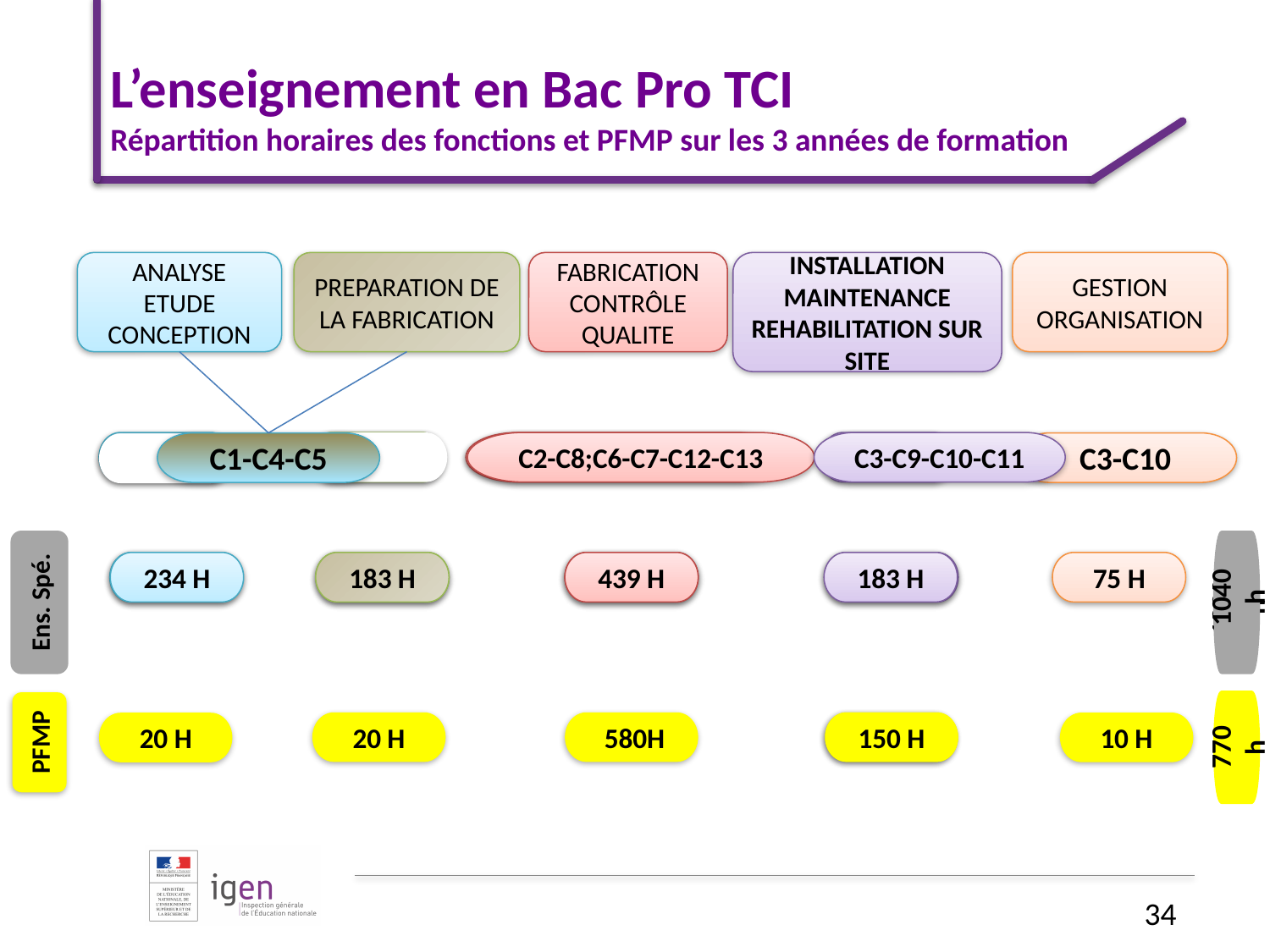

# L’enseignement en Bac Pro TCI Répartition horaires des fonctions et PFMP sur les 3 années de formation
ANALYSE ETUDE CONCEPTION
PREPARATION DE LA FABRICATION
FABRICATION CONTRÔLE QUALITE
INSTALLATION MAINTENANCE REHABILITATION SUR SITE
GESTION ORGANISATION
C1- C2
C4 - C5
C6 - C11 - C12;C7-C8
C3-C9-C10-C11
C9

C1-C4-C5

C2-C8;C6-C7-C12-C13
C3-C10
Ens. Spé.
1040 h
1000 h
234 H
225 H
150 H
183 H
400 H
439 H
183 H
150 H
75 H
PFMP
770 h
20 H
 580H
140 H
150 H
10 H
20 H
34